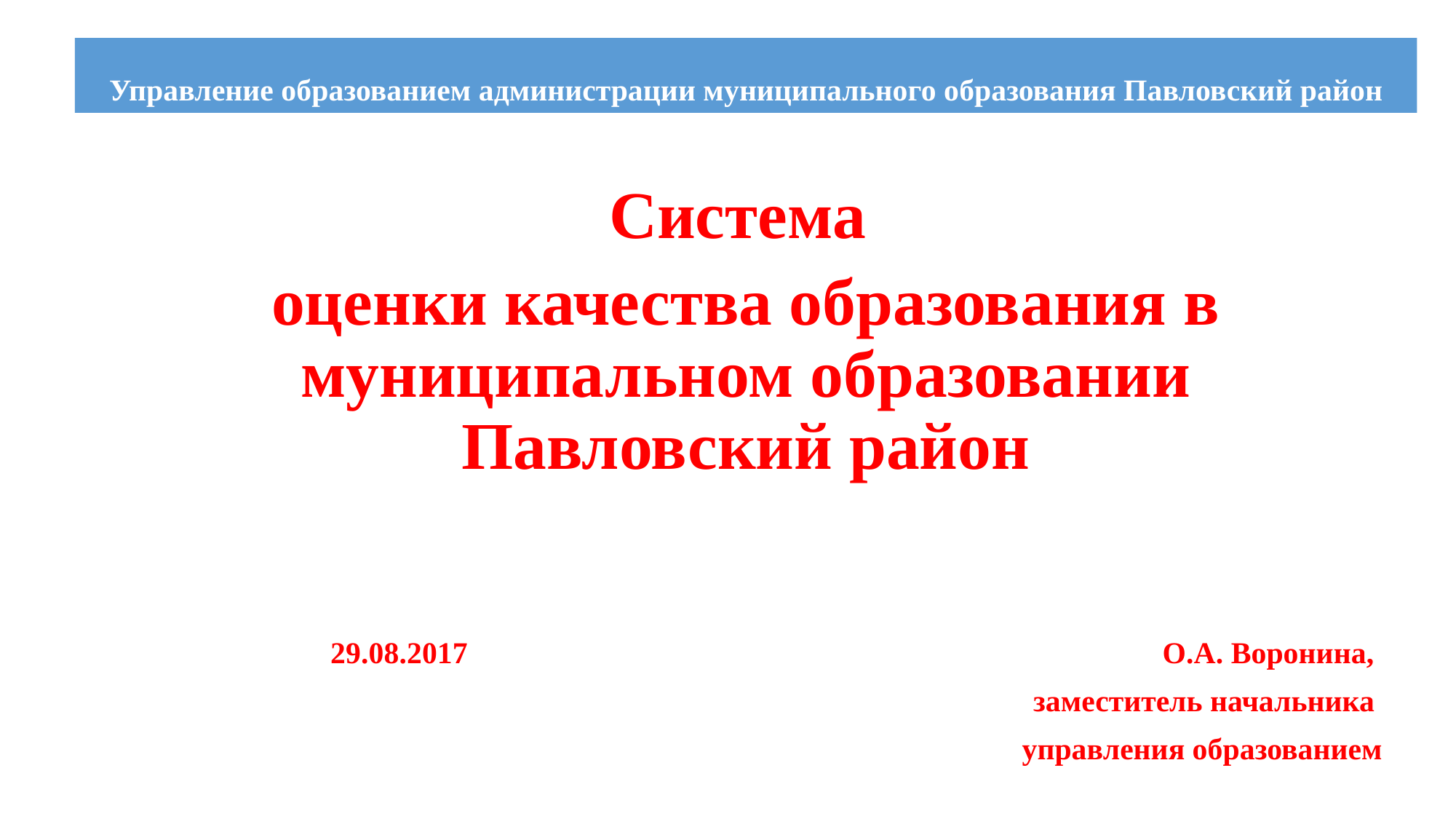

# Управление образованием администрации муниципального образования Павловский район
Система
оценки качества образования в муниципальном образовании Павловский район

       29.08.2017                                                                                           О.А. Воронина,
заместитель начальника
управления образованием